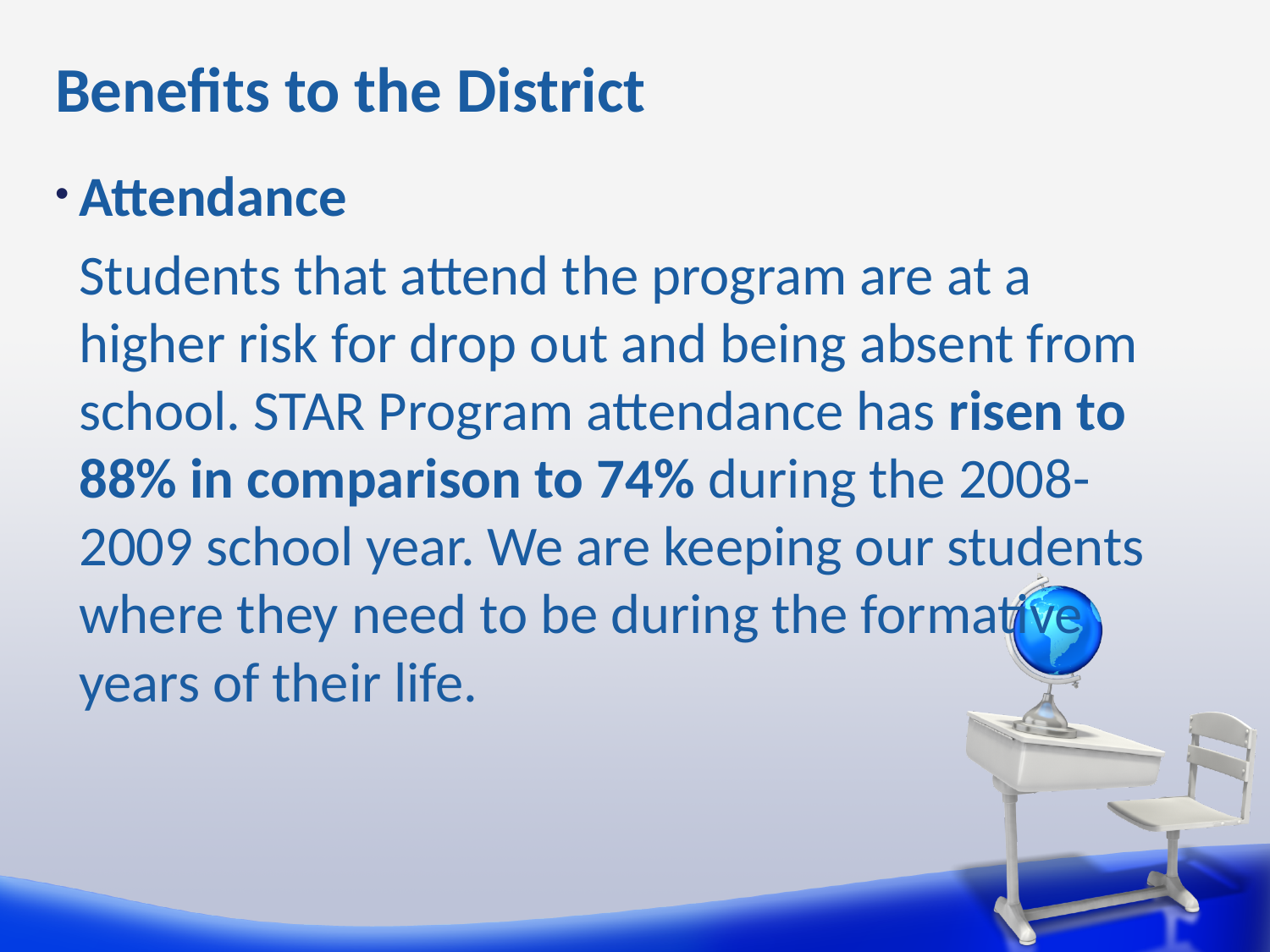

Benefits to the District

Attendance
	Students that attend the program are at a higher risk for drop out and being absent from school. STAR Program attendance has risen to 88% in comparison to 74% during the 2008-2009 school year. We are keeping our students where they need to be during the formative years of their life.